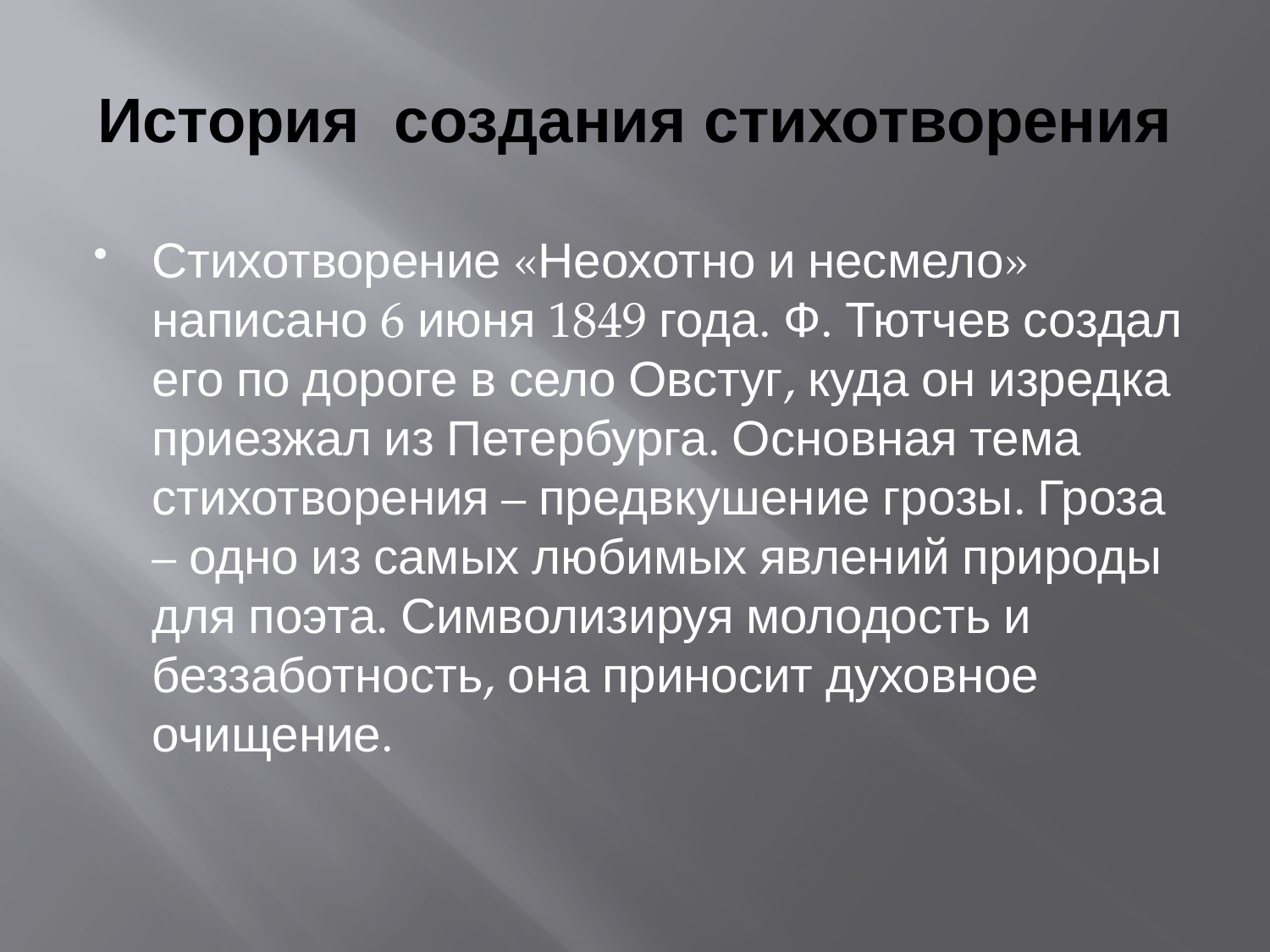

# История  создания стихотворения
Стихотворение «Неохотно и несмело» написано 6 июня 1849 года. Ф. Тютчев создал его по дороге в село Овстуг, куда он изредка приезжал из Петербурга. Основная тема стихотворения – предвкушение грозы. Гроза – одно из самых любимых явлений природы для поэта. Символизируя молодость и беззаботность, она приносит духовное очищение.